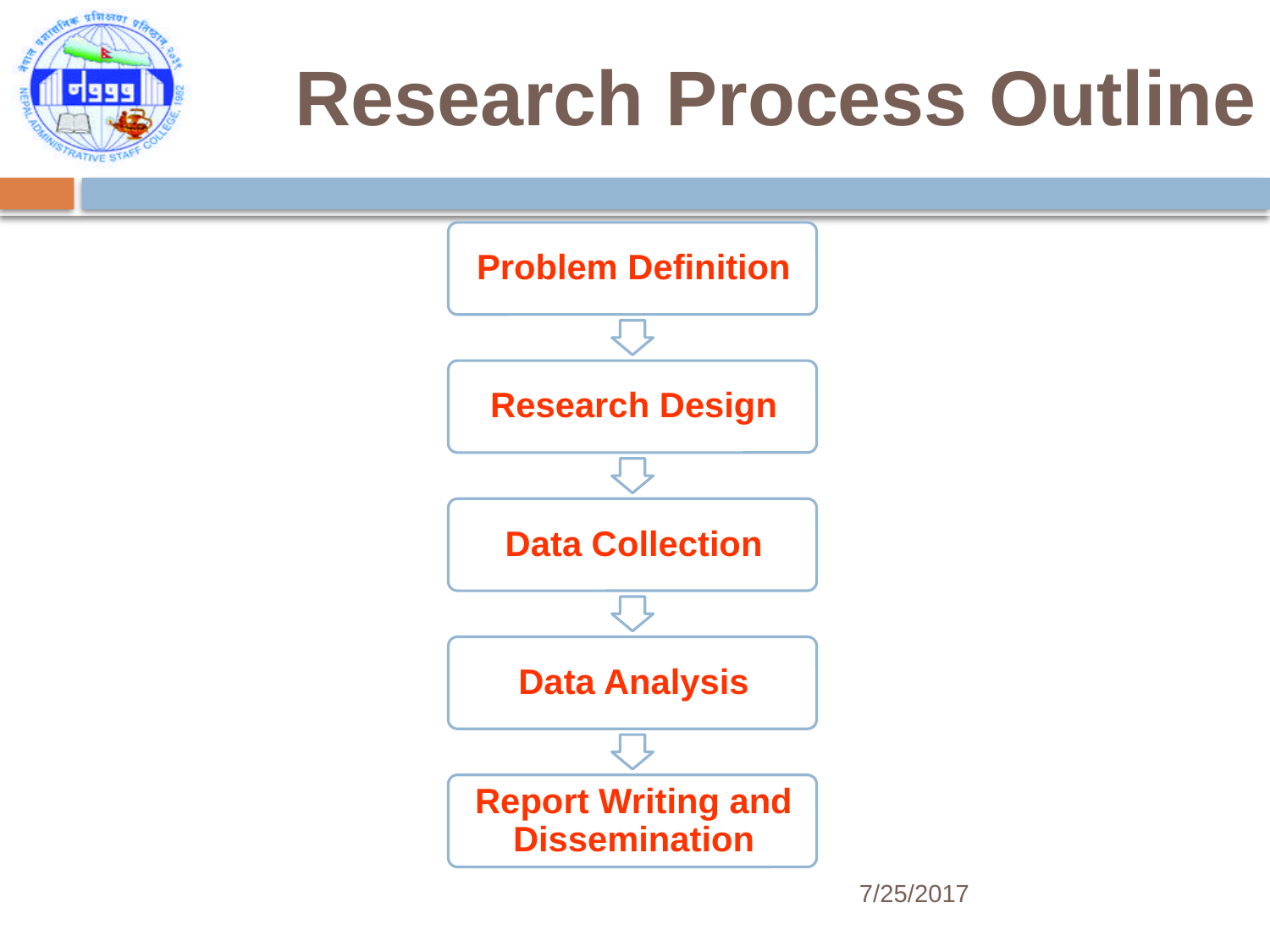

# Research Process Outline
Problem Definition

Research Design

Data Collection

Data Analysis

Report Writing and Dissemination
7/25/2017